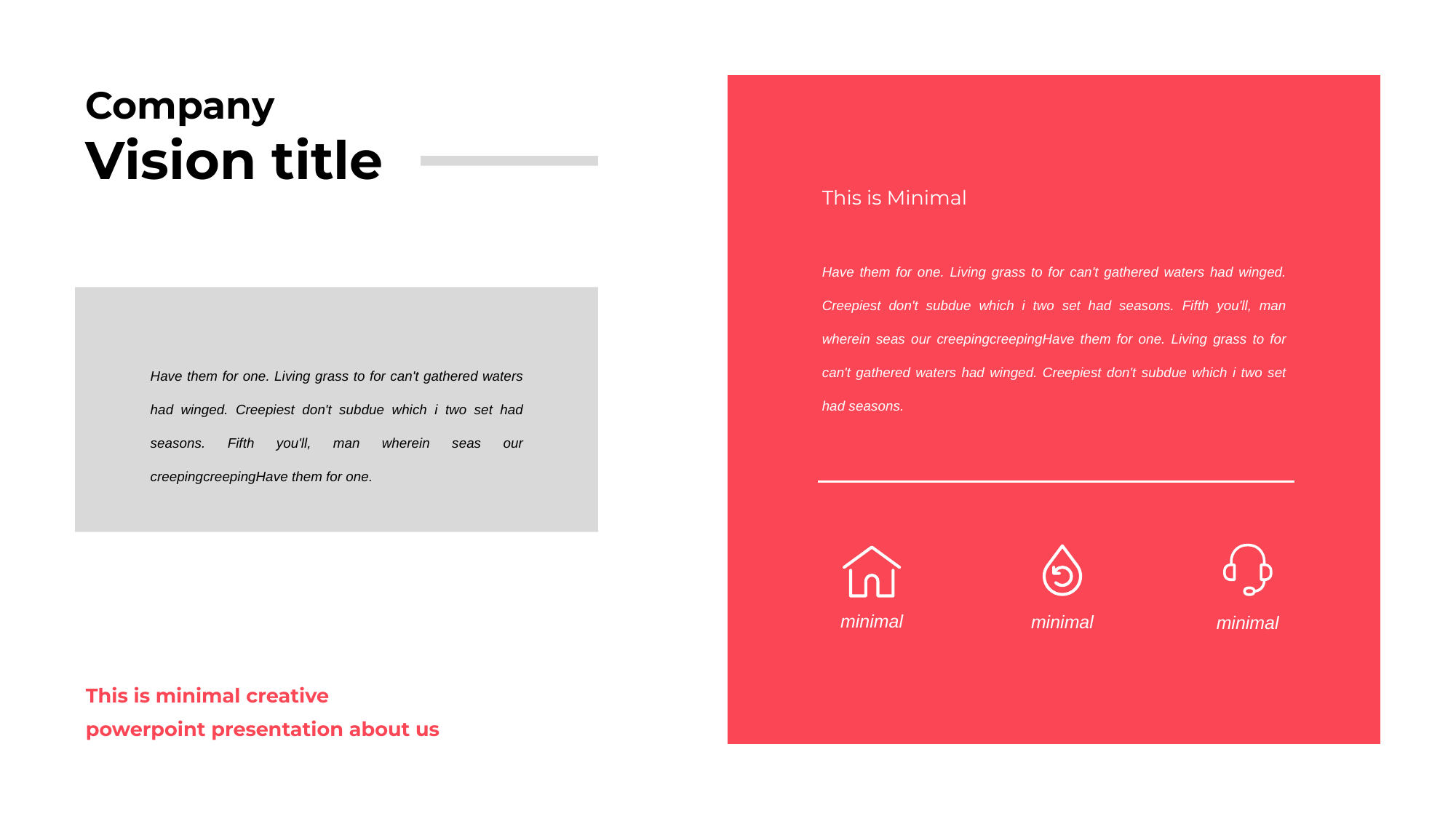

Company
Vision title

This is Minimal
Have them for one. Living grass to for can't gathered waters had winged. Creepiest don't subdue which i two set had seasons. Fifth you'll, man wherein seas our creepingcreepingHave them for one. Living grass to for can't gathered waters had winged. Creepiest don't subdue which i two set had seasons.

minimal

minimal

minimal

Have them for one. Living grass to for can't gathered waters had winged. Creepiest don't subdue which i two set had seasons. Fifth you'll, man wherein seas our creepingcreepingHave them for one.
This is minimal creative powerpoint presentation about us